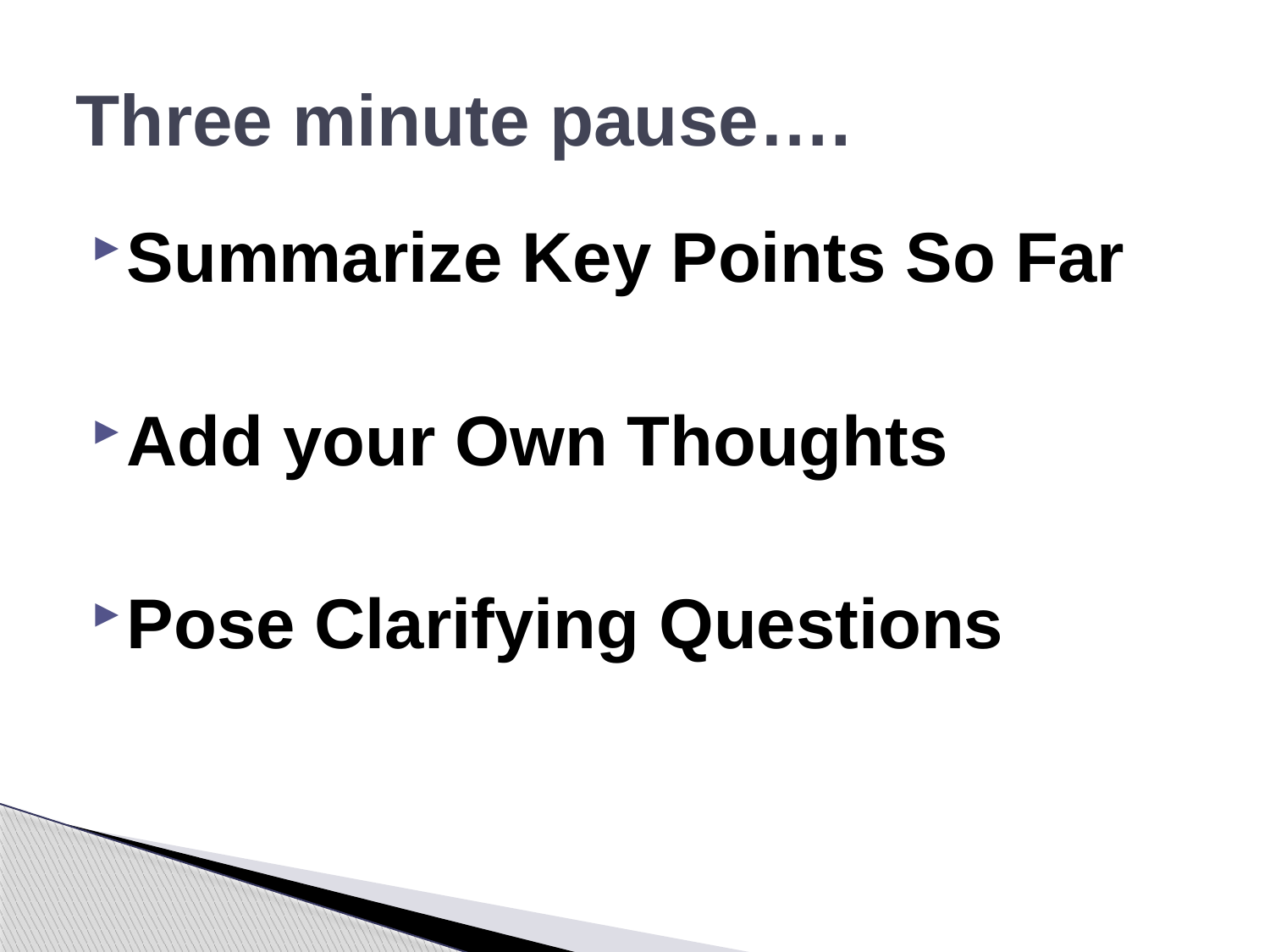

# Three minute pause….
Summarize Key Points So Far

Add your Own Thoughts

Pose Clarifying Questions